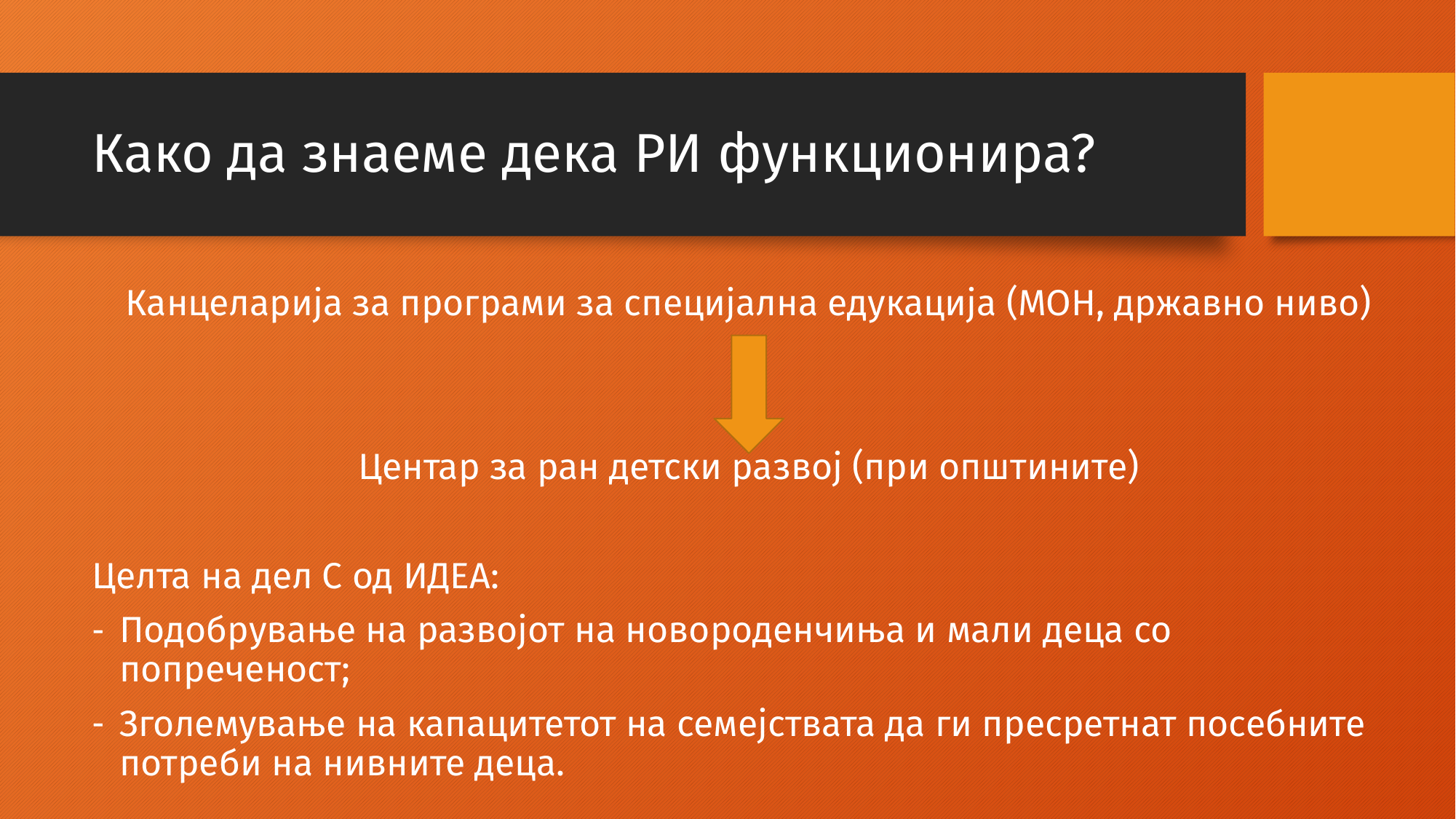

# Како да знаеме дека РИ функционира?
Канцеларија за програми за специјална едукација (МОН, државно ниво)

Центар за ран детски развој (при општините)

Целта на дел С од ИДЕА:
Подобрување на развојот на новороденчиња и мали деца со попреченост;
Зголемување на капацитетот на семејствата да ги пресретнат посебните потреби на нивните деца.